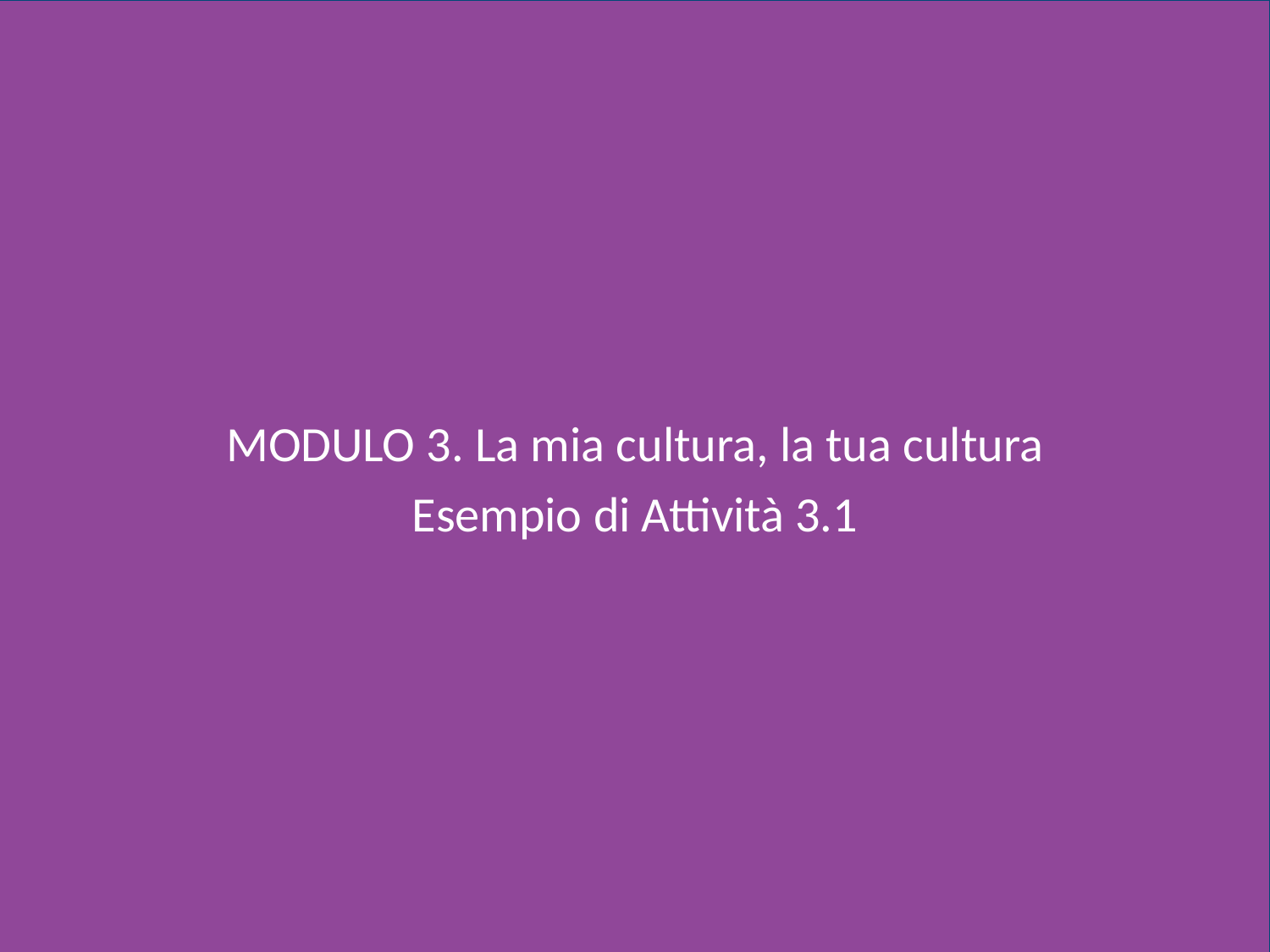

MODULO 3. La mia cultura, la tua cultura
Esempio di Attività 3.1